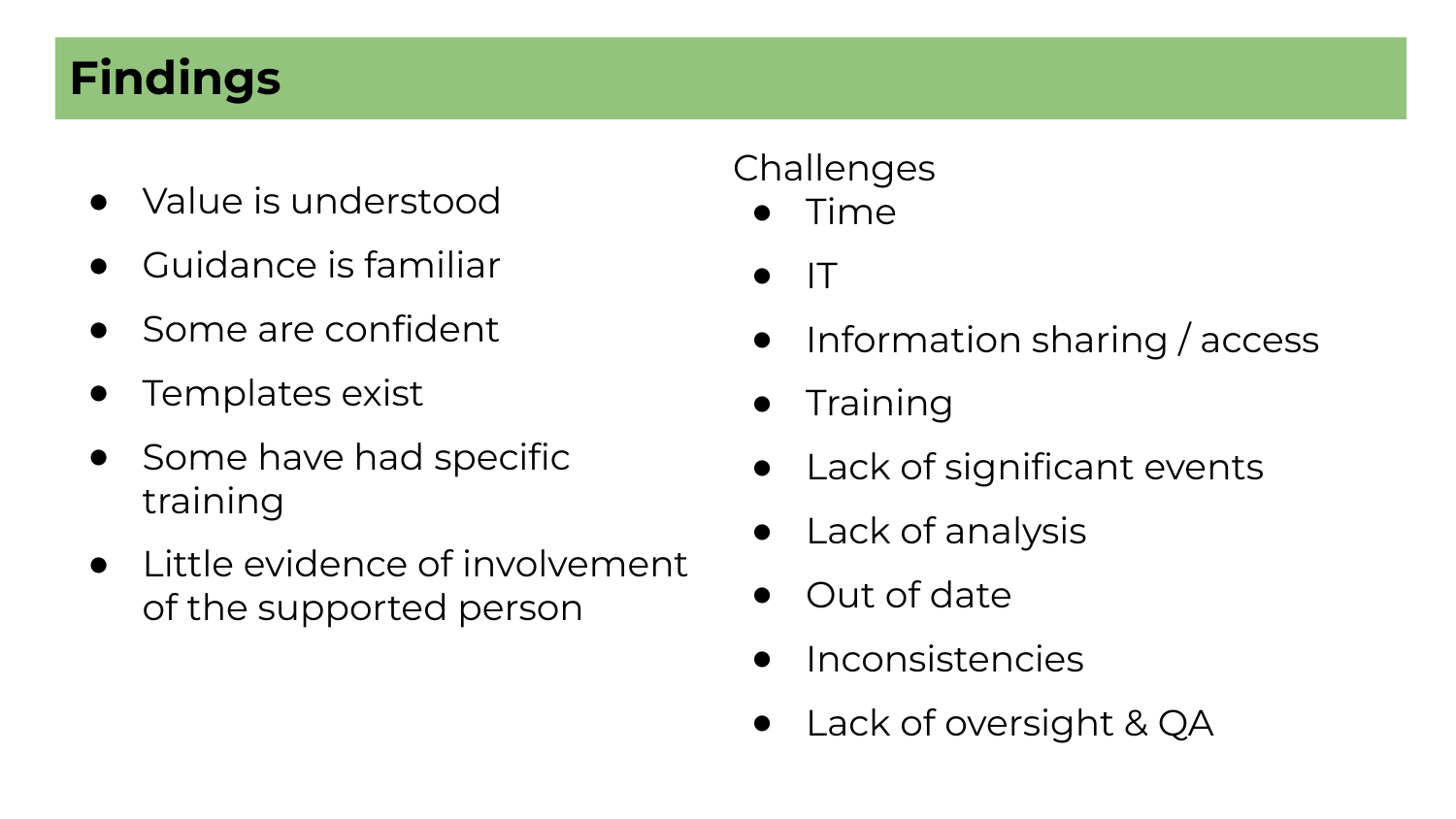

Findings
Challenges
Time
IT
Information sharing / access
Training
Lack of significant events
Lack of analysis
Out of date
Inconsistencies
Lack of oversight & QA

Value is understood
Guidance is familiar
Some are confident
Templates exist
Some have had specific training
Little evidence of involvement of the supported person